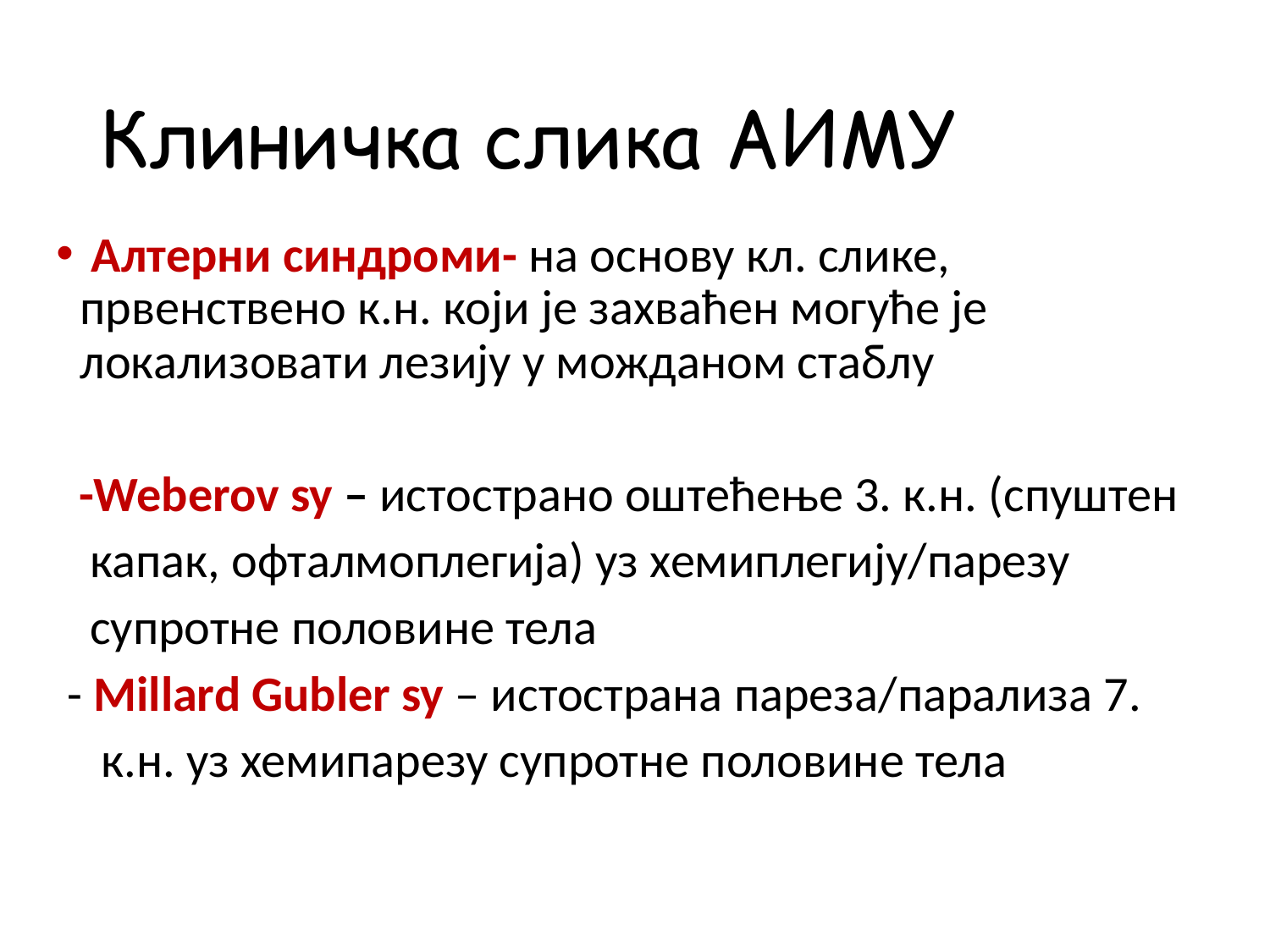

# Клиничка слика АИМУ
 Алтерни синдроми- на основу кл. слике, првенствено к.н. који је захваћен могуће је локализовати лезију у можданом стаблу

  -Weberov sy – истострано оштећење 3. к.н. (спуштен
   капак, офталмоплегија) уз хемиплегију/парезу
   супротне половине тела
 - Millard Gubler sy – истострана пареза/парализа 7.
    к.н. уз хемипарезу супротне половине тела